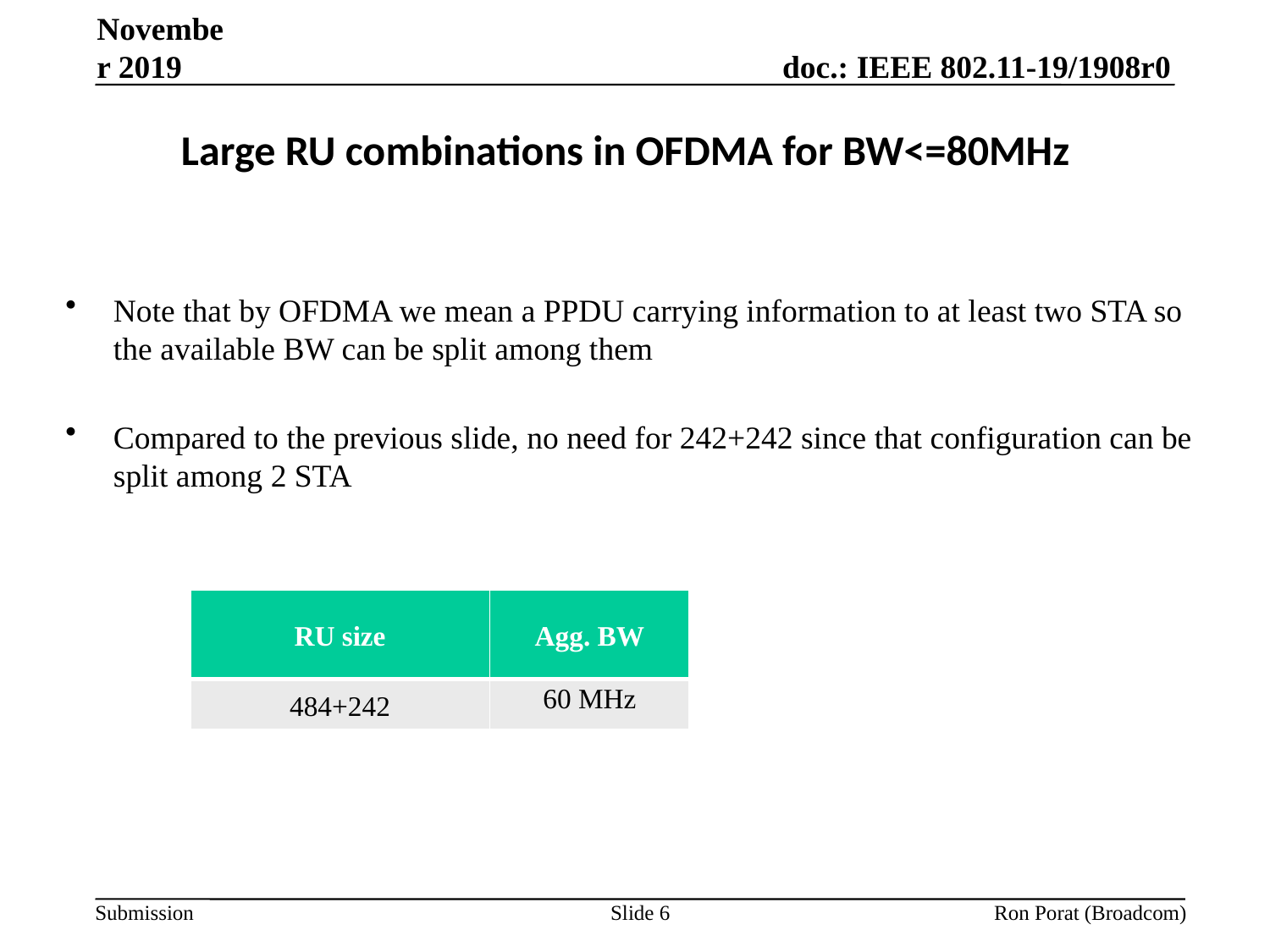

November 2019
# Large RU combinations in OFDMA for BW<=80MHz

Note that by OFDMA we mean a PPDU carrying information to at least two STA so the available BW can be split among them

Compared to the previous slide, no need for 242+242 since that configuration can be split among 2 STA
| RU size | Agg. BW |
| --- | --- |
| 484+242 | 60 MHz |
Slide 6
Ron Porat (Broadcom)